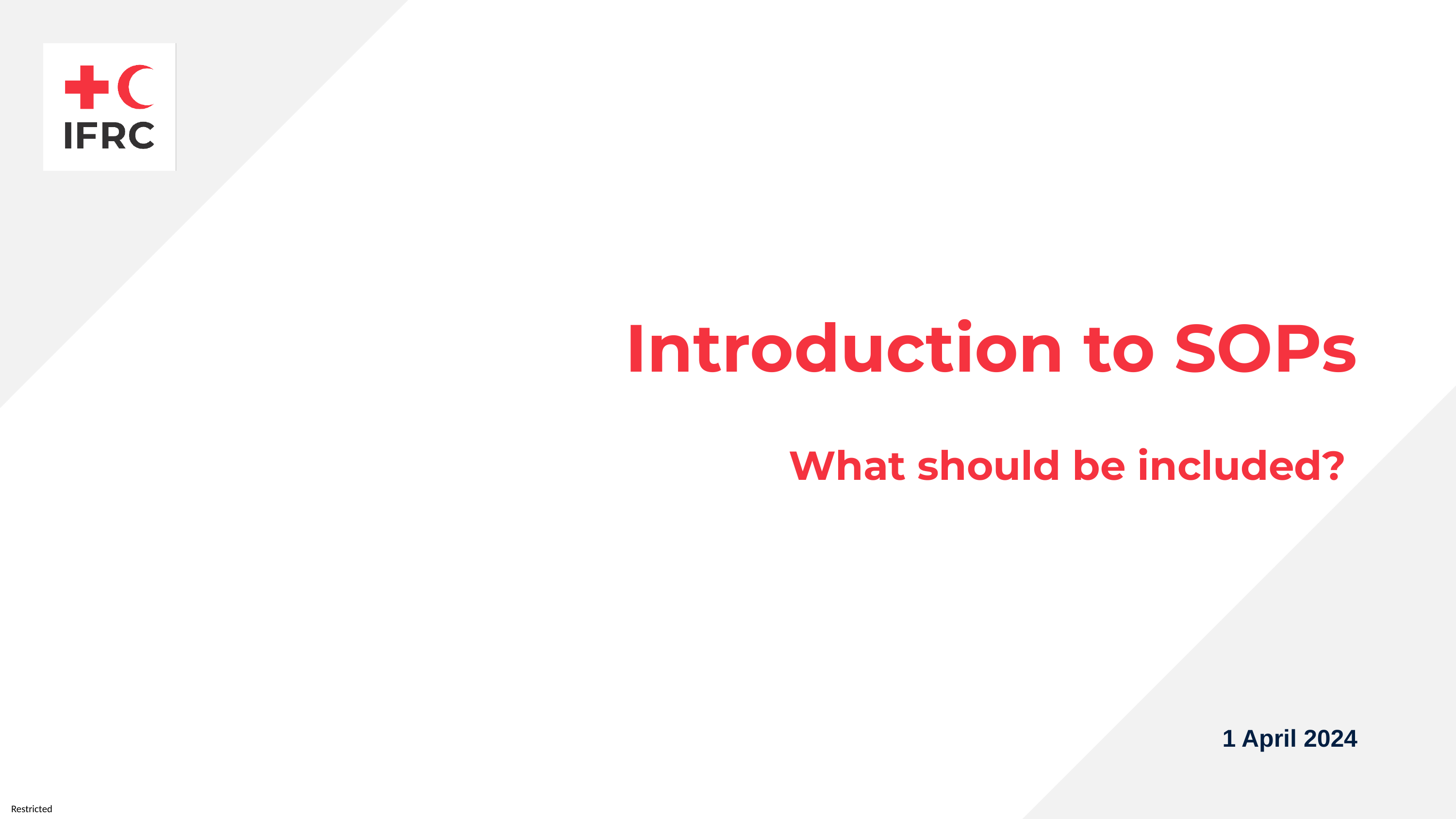

# Introduction to SOPs What should be included?